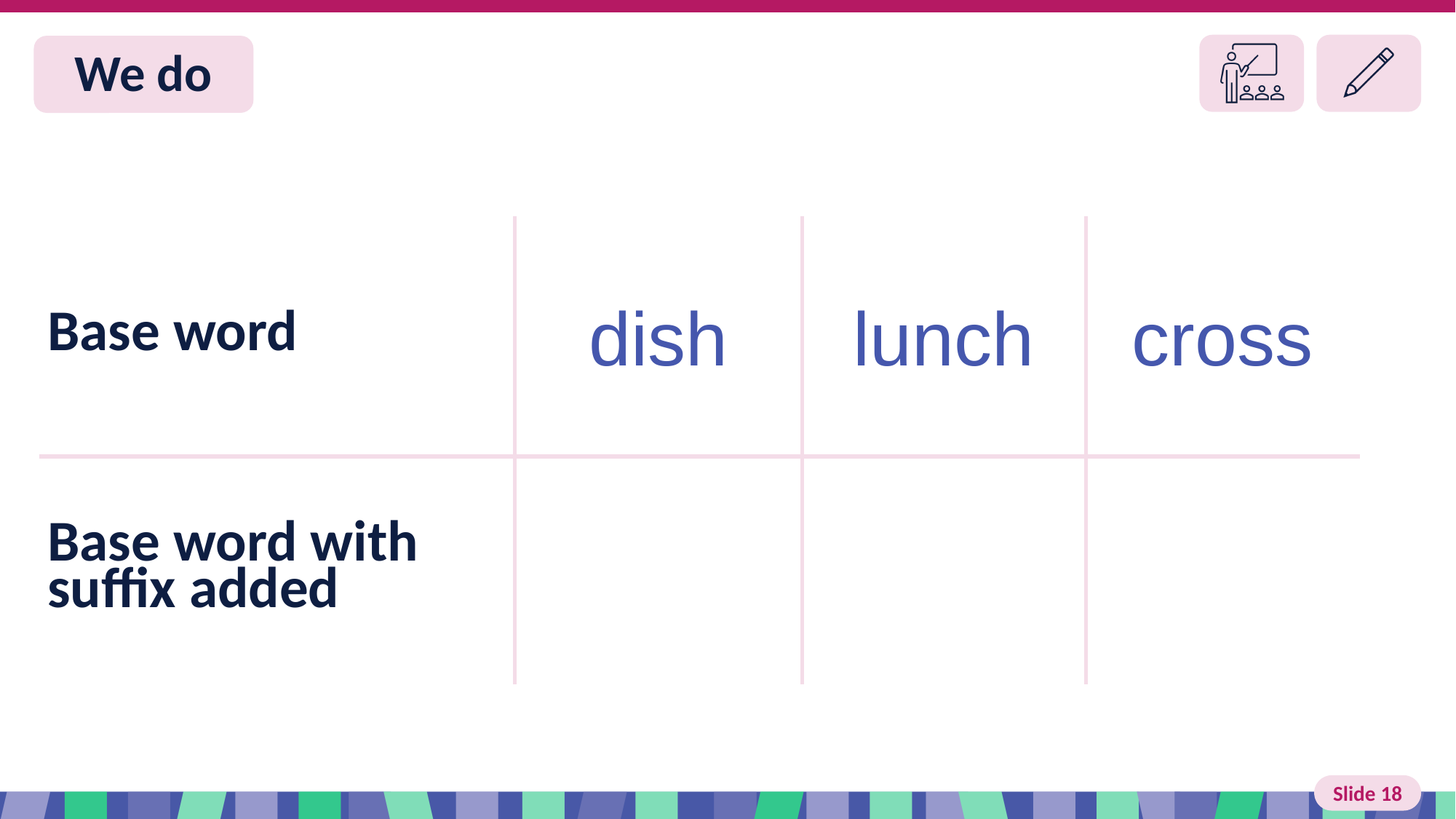

Slide 18 We do
| Base word | dish | lunch | cross |
| --- | --- | --- | --- |
| Base word with suffix added |  |  |  |